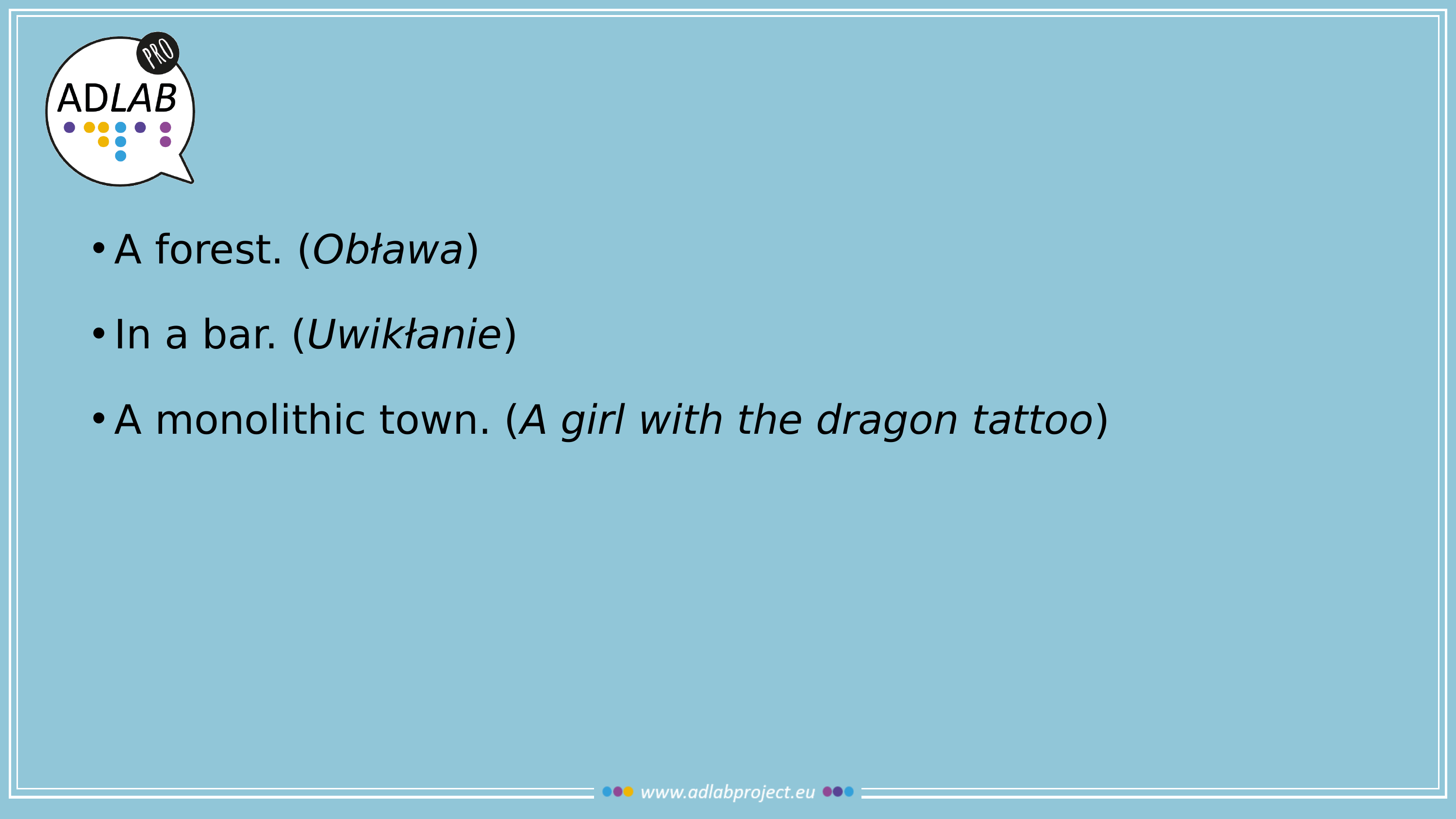

A forest. (Obława)
In a bar. (Uwikłanie)
A monolithic town. (A girl with the dragon tattoo)